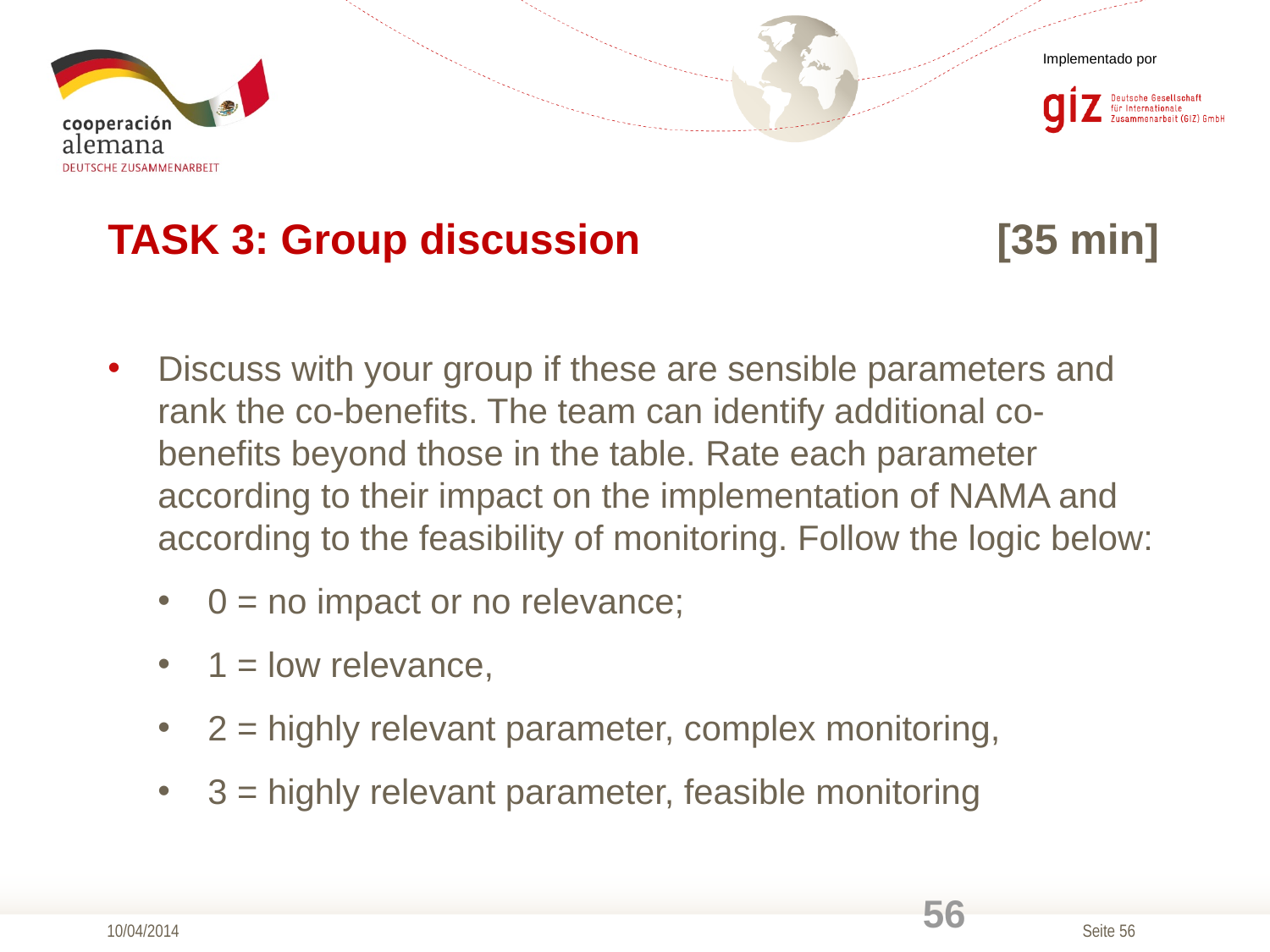

# TASK 3: Group discussion 			[35 min]
Discuss with your group if these are sensible parameters and rank the co-benefits. The team can identify additional co-benefits beyond those in the table. Rate each parameter according to their impact on the implementation of NAMA and according to the feasibility of monitoring. Follow the logic below:
0 = no impact or no relevance;
1 = low relevance,
2 = highly relevant parameter, complex monitoring,
3 = highly relevant parameter, feasible monitoring

56
10/04/2014